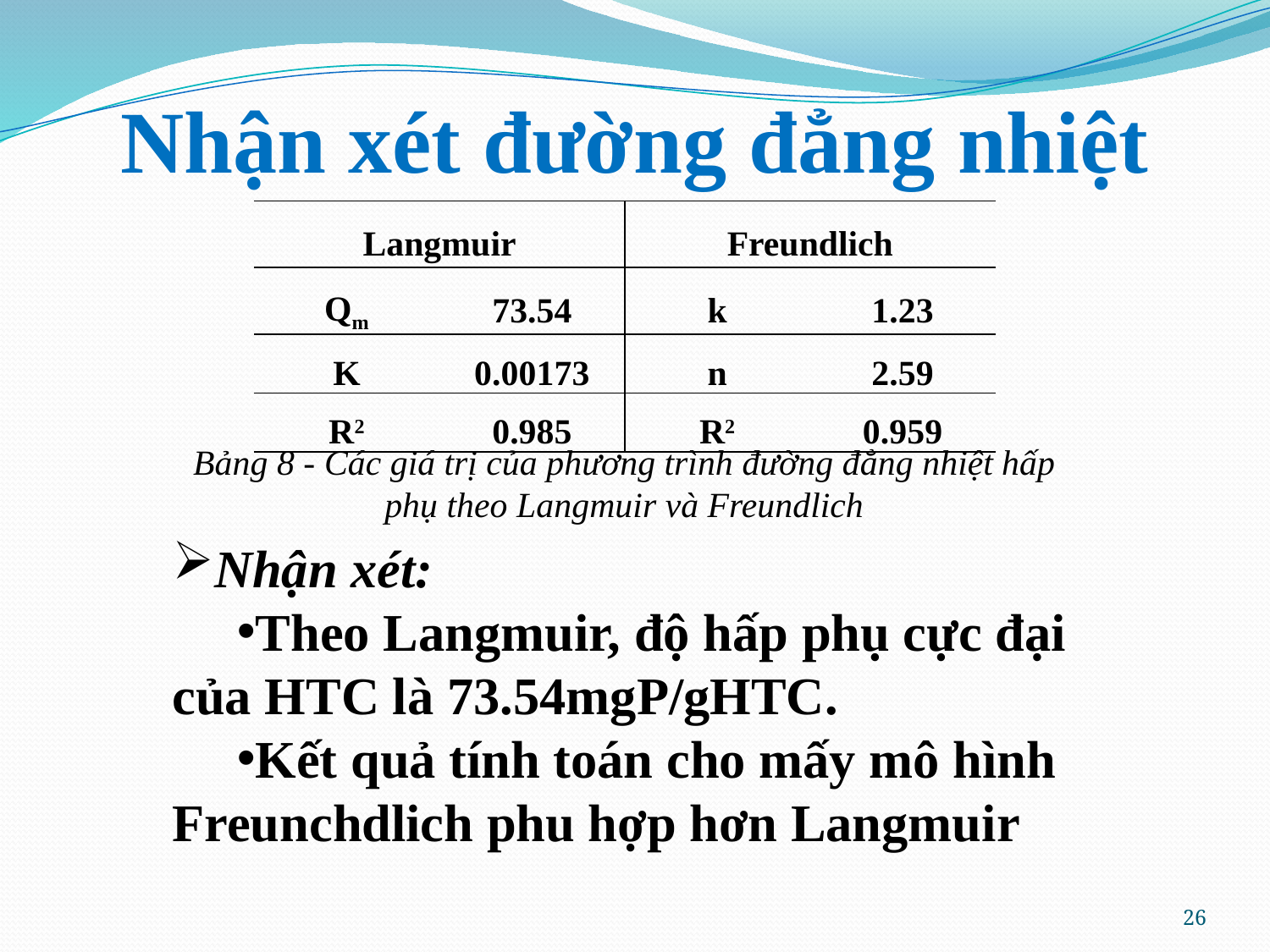

# Nhận xét đường đẳng nhiệt
| Langmuir |  | Freundlich |  |
| --- | --- | --- | --- |
| Qm | 73.54 | k | 1.23 |
| K | 0.00173 | n | 2.59 |
| R2 | 0.985 | R2 | 0.959 |
Bảng 8 - Các giá trị của phương trình đường đẳng nhiệt hấp phụ theo Langmuir và Freundlich
Nhận xét:
Theo Langmuir, độ hấp phụ cực đại của HTC là 73.54mgP/gHTC.
Kết quả tính toán cho mấy mô hình  Freunchdlich phu hợp hơn Langmuir
26